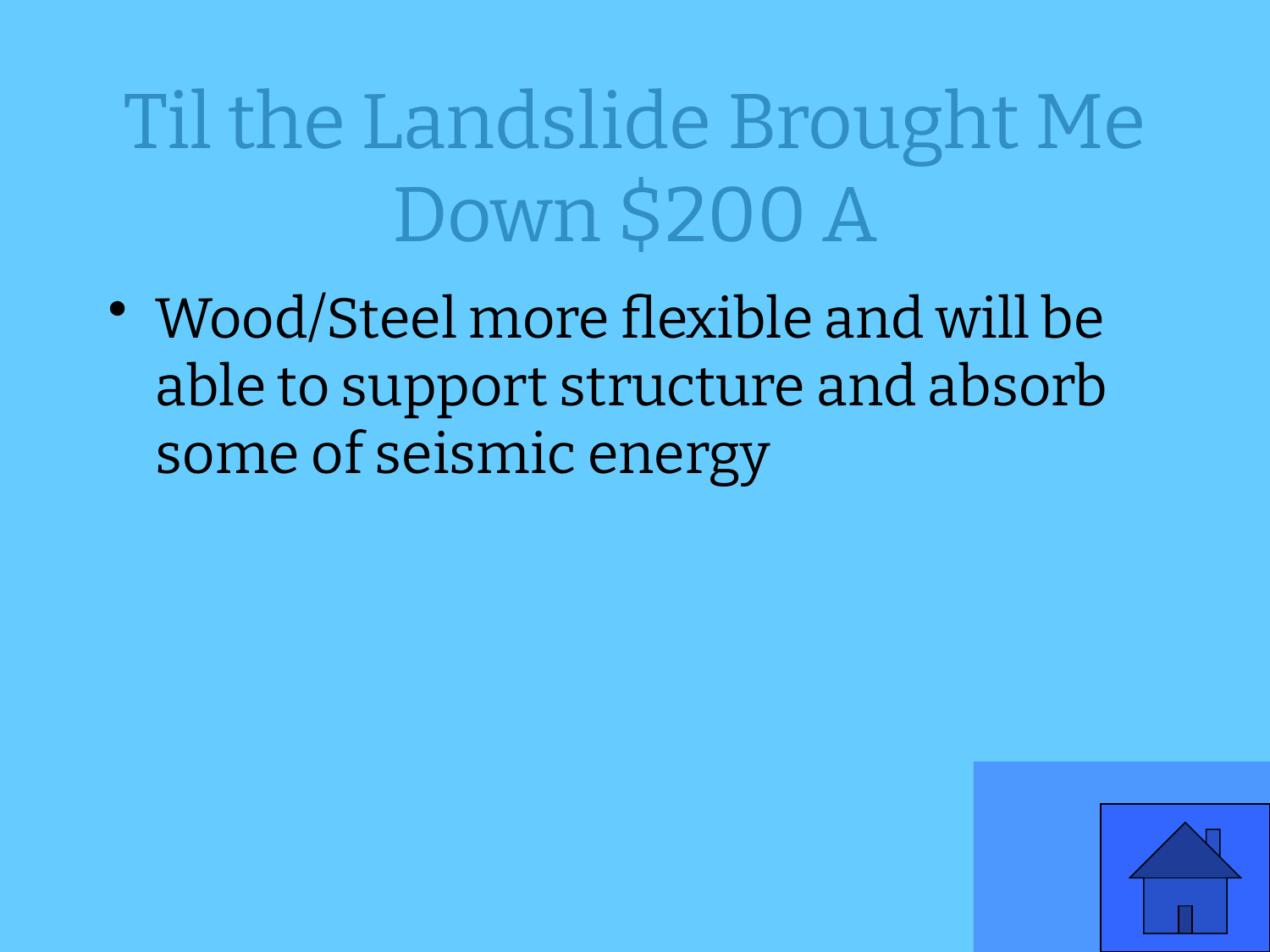

# Til the Landslide Brought Me Down $200 A
Wood/Steel more flexible and will be able to support structure and absorb some of seismic energy